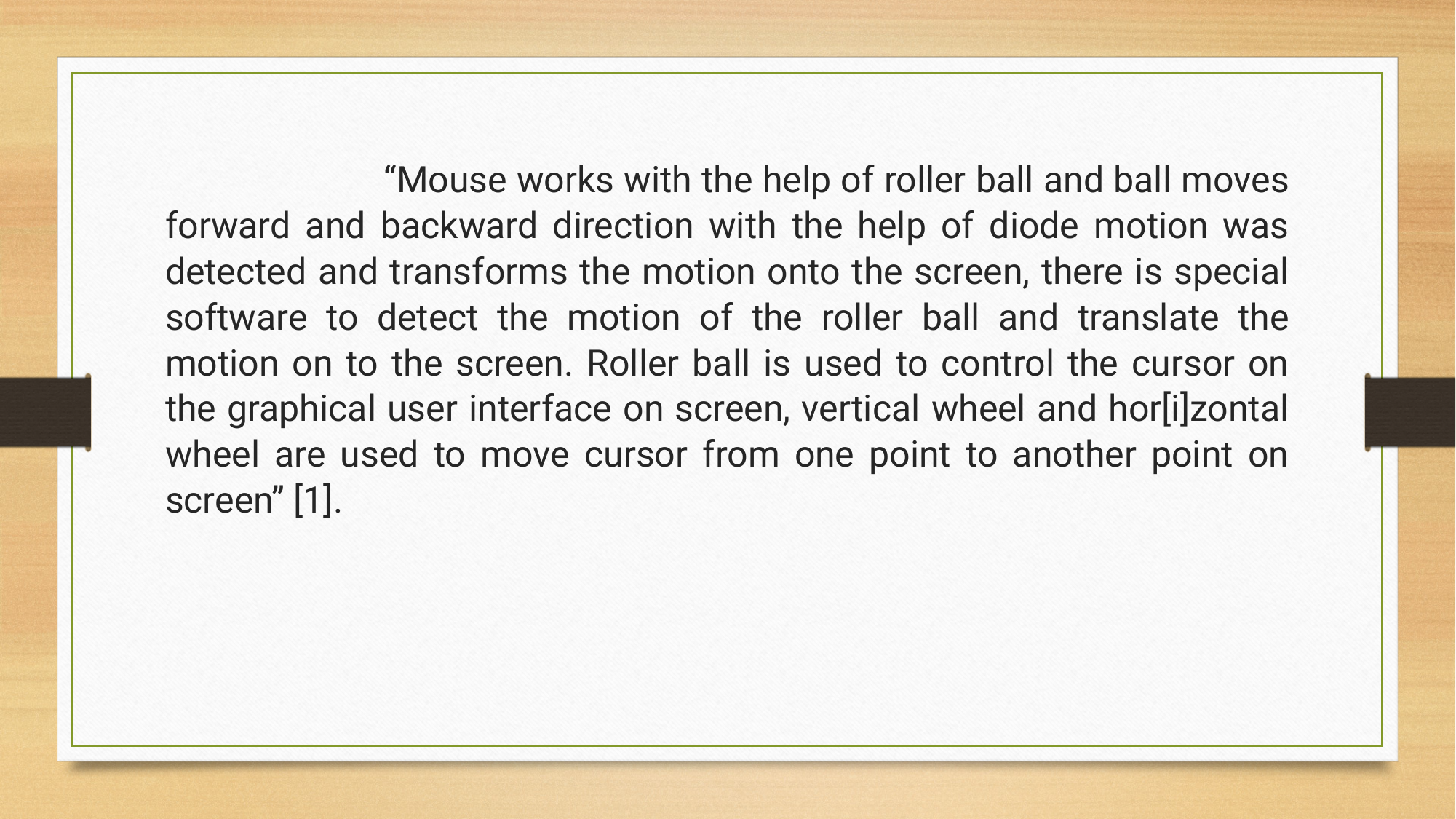

“Mouse works with the help of roller ball and ball moves forward and backward direction with the help of diode motion was detected and transforms the motion onto the screen, there is special software to detect the motion of the roller ball and translate the motion on to the screen. Roller ball is used to control the cursor on the graphical user interface on screen, vertical wheel and hor[i]zontal wheel are used to move cursor from one point to another point on screen” [1].